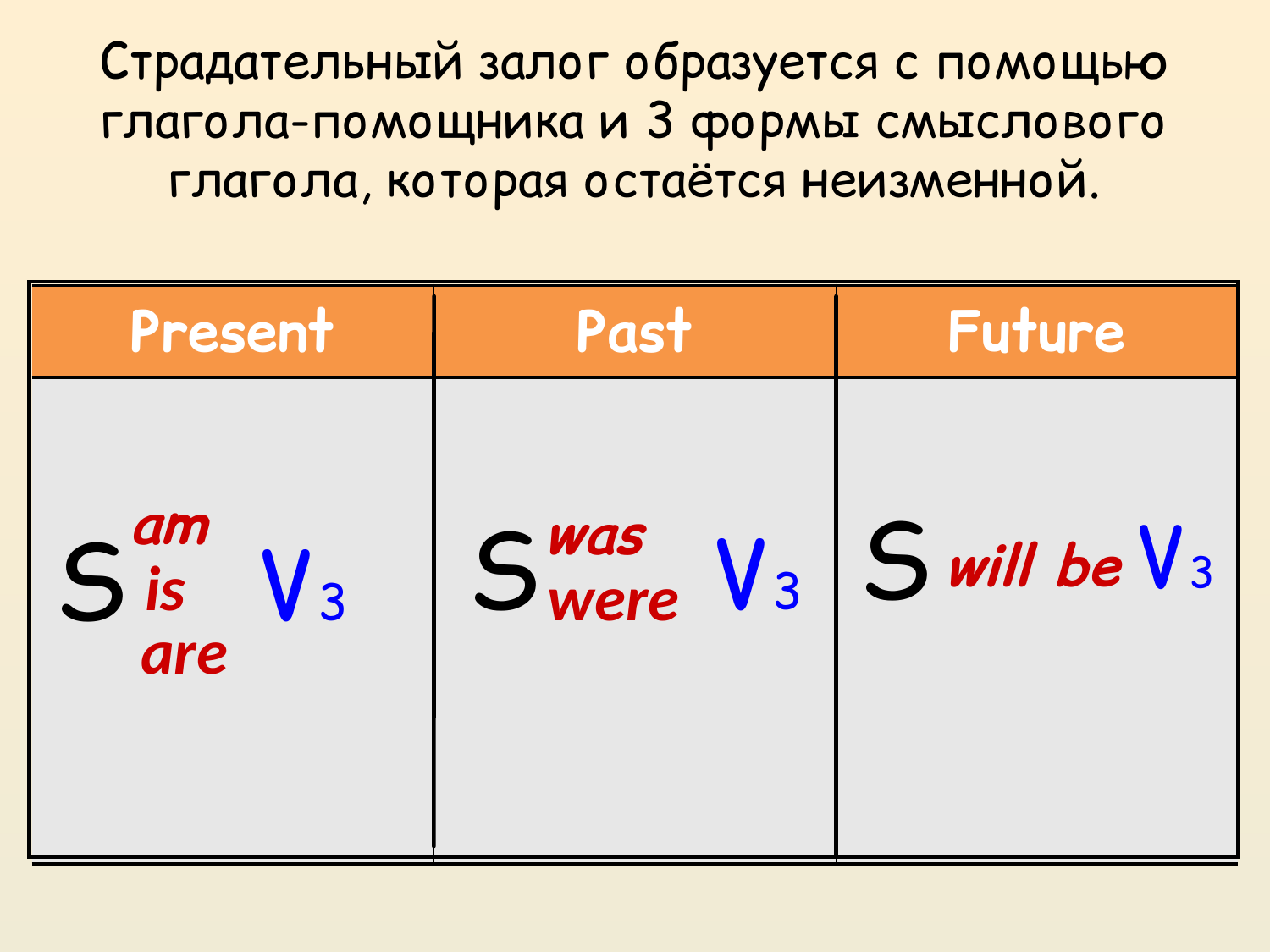

# Страдательный залог образуется с помощью глагола-помощника и 3 формы смыслового глагола, которая остаётся неизменной.
|  |
| --- |
| Present | Past | Future |
| --- | --- | --- |
| am is are | was were | will be |
S
S
V3
S
V3
V3